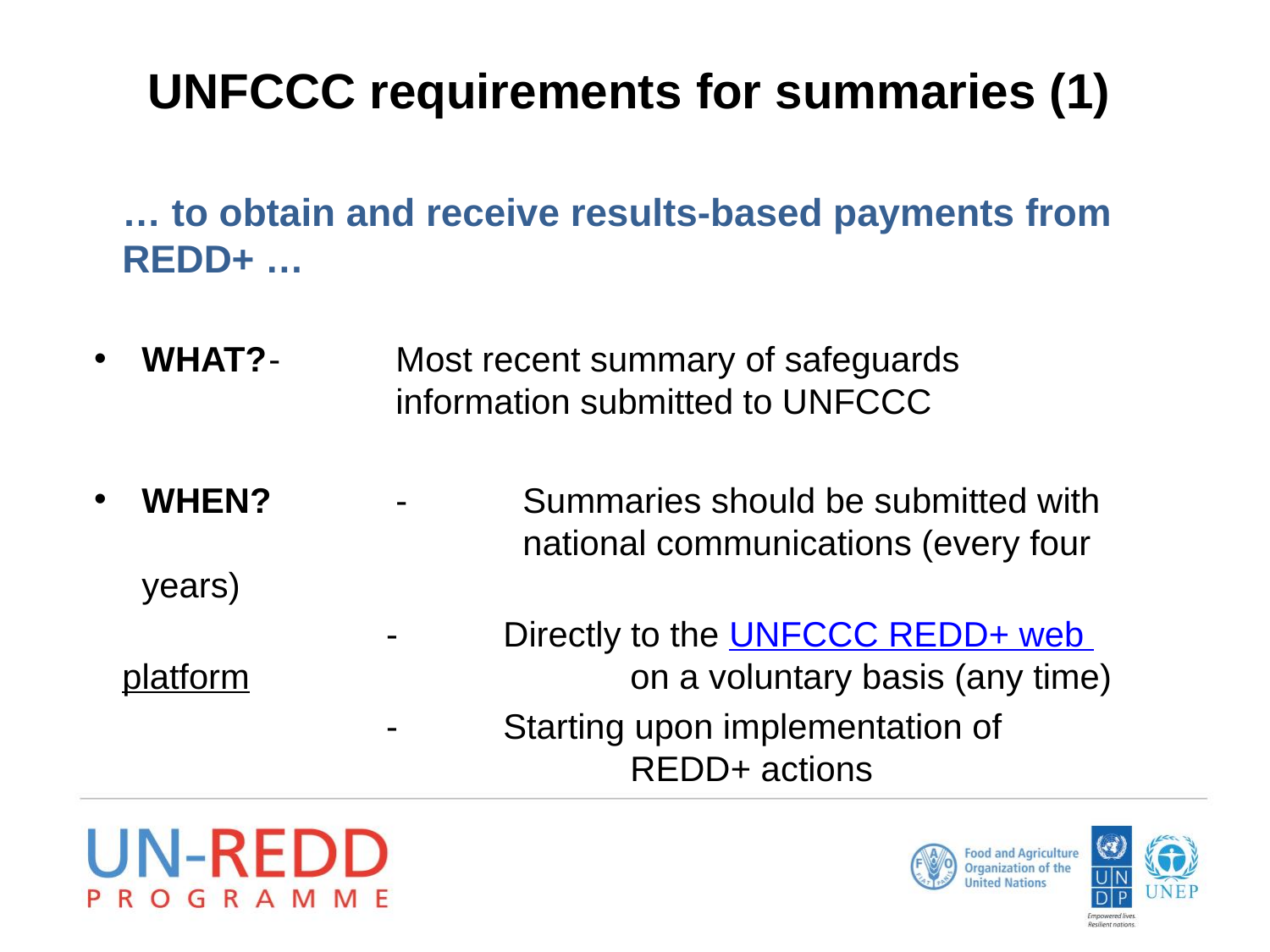

# UNFCCC requirements for summaries (1)
… to obtain and receive results-based payments from REDD+ …

WHAT?	-	Most recent summary of safeguards 				information submitted to UNFCCC

WHEN? 	- 	Summaries should be submitted with 				national communications (every four years)
		 - 	Directly to the UNFCCC REDD+ web platform  			on a voluntary basis (any time)
		 - 	Starting upon implementation of 					REDD+ actions